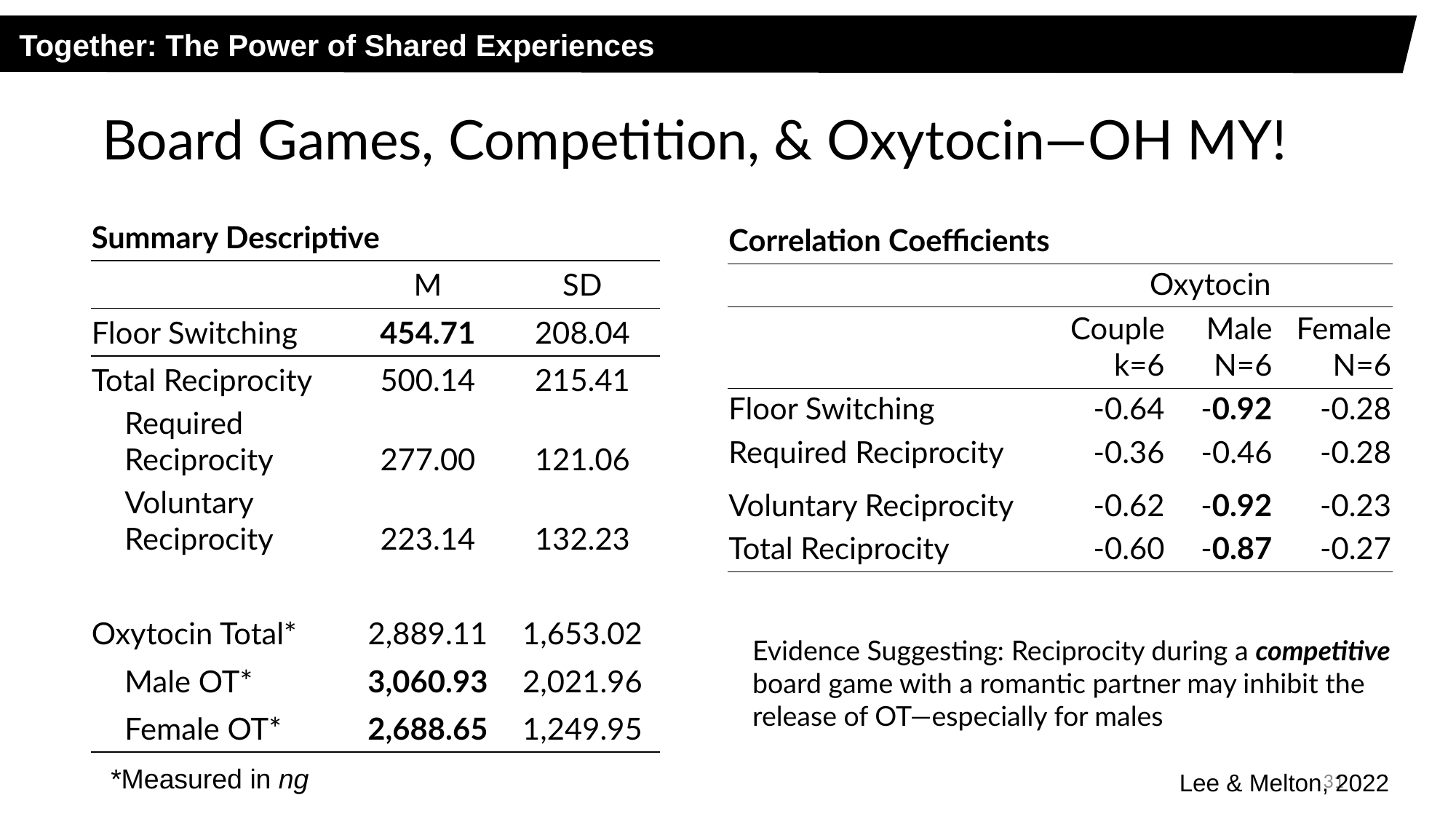

# Board Games, Competition, & Oxytocin—OH MY!
| Summary Descriptive |  |  |  |  |  |
| --- | --- | --- | --- | --- | --- |
|  |  |  | M | SD |  |
| Floor Switching |  |  | 454.71 | 208.04 |  |
| Total Reciprocity |  |  | 500.14 | 215.41 |  |
|  | Required Reciprocity | Required Reciprocity | 277.00 | 121.06 |  |
|  | Voluntary Reciprocity | Voluntary Reciprocity | 223.14 | 132.23 |  |
|  |  |  |  |  |  |
| Oxytocin Total\* |  |  | 2,889.11 | 1,653.02 |  |
|  | Male OT\* | Male Oxytocin | 3,060.93 | 2,021.96 |  |
|  | Female OT\* | Female Oxytocin | 2,688.65 | 1,249.95 |  |
| Correlation Coefficients |  |  |  |
| --- | --- | --- | --- |
|  | Oxytocin |  |  |
|  | Couple k=6 | Male N=6 | Female N=6 |
| Floor Switching | -0.64 | -0.92 | -0.28 |
| Required Reciprocity | -0.36 | -0.46 | -0.28 |
| Voluntary Reciprocity | -0.62 | -0.92 | -0.23 |
| Total Reciprocity | -0.60 | -0.87 | -0.27 |
Evidence Suggesting: Reciprocity during a competitive board game with a romantic partner may inhibit the release of OT—especially for males
*Measured in ng
31
Lee & Melton, 2022